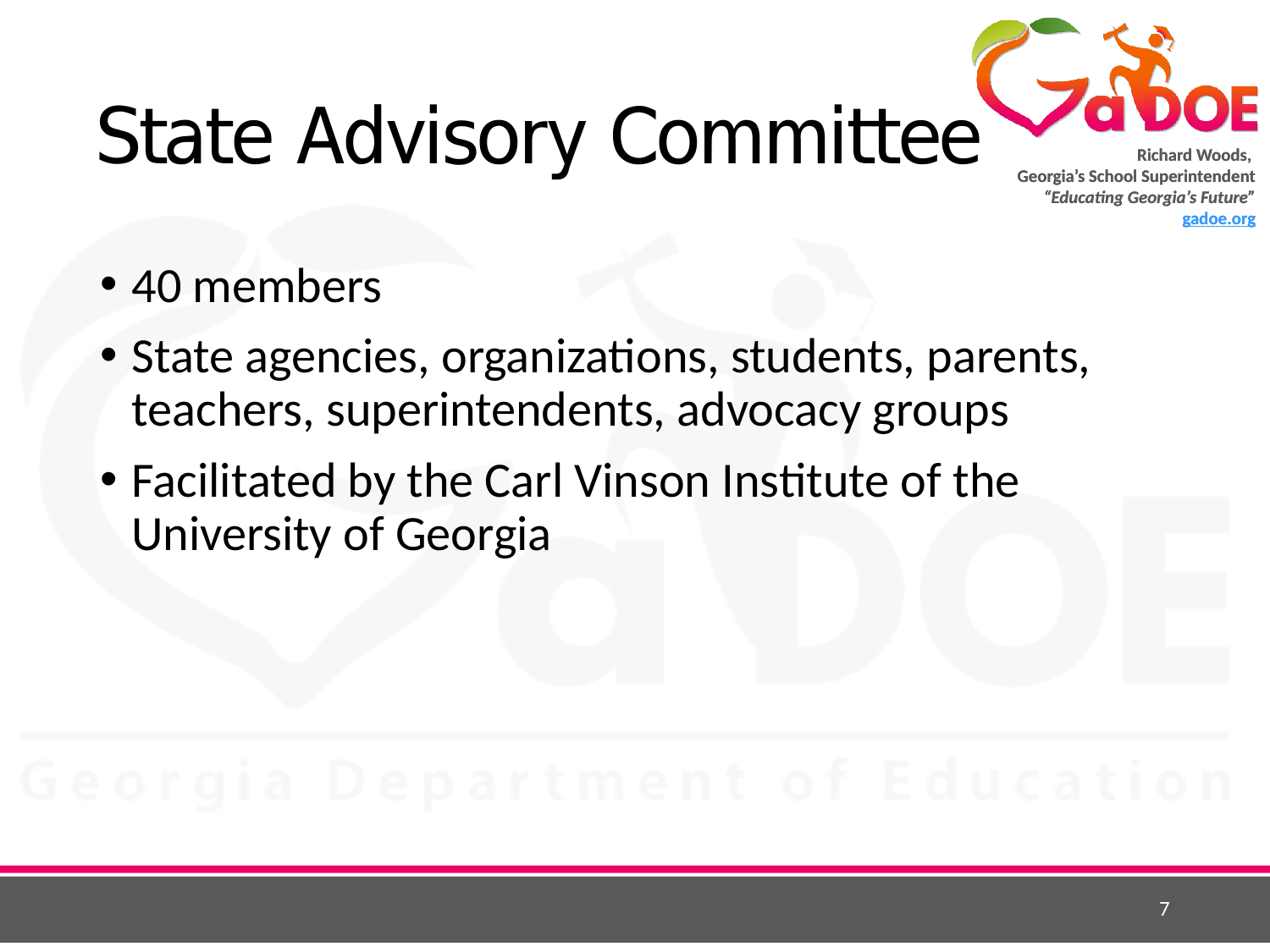

# State Advisory Committee
40 members
State agencies, organizations, students, parents, teachers, superintendents, advocacy groups
Facilitated by the Carl Vinson Institute of the University of Georgia
7